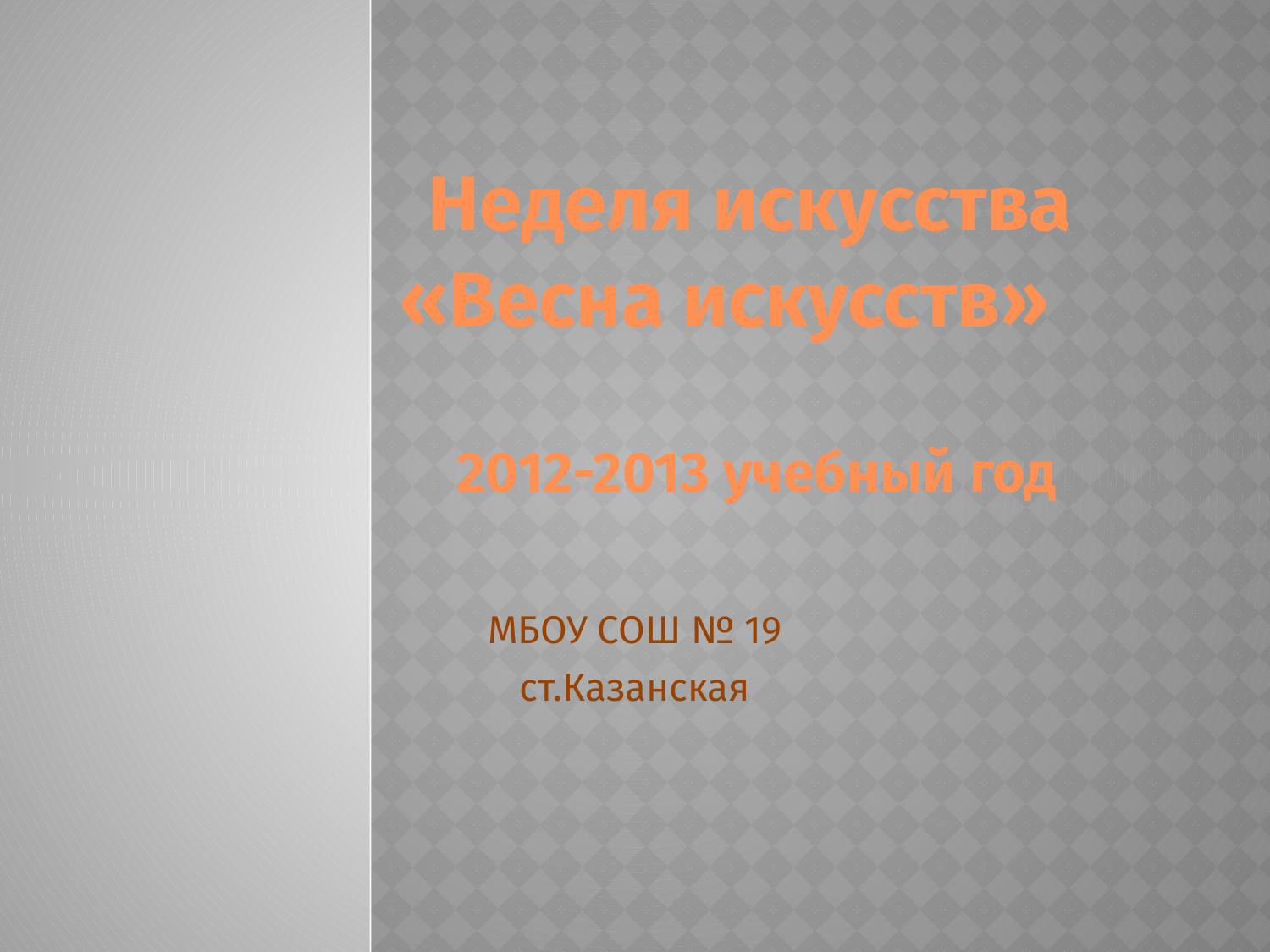

#
            Неделя искусства
           «Весна искусств»

                    2012-2013 учебный год
МБОУ СОШ № 19
ст.Казанская